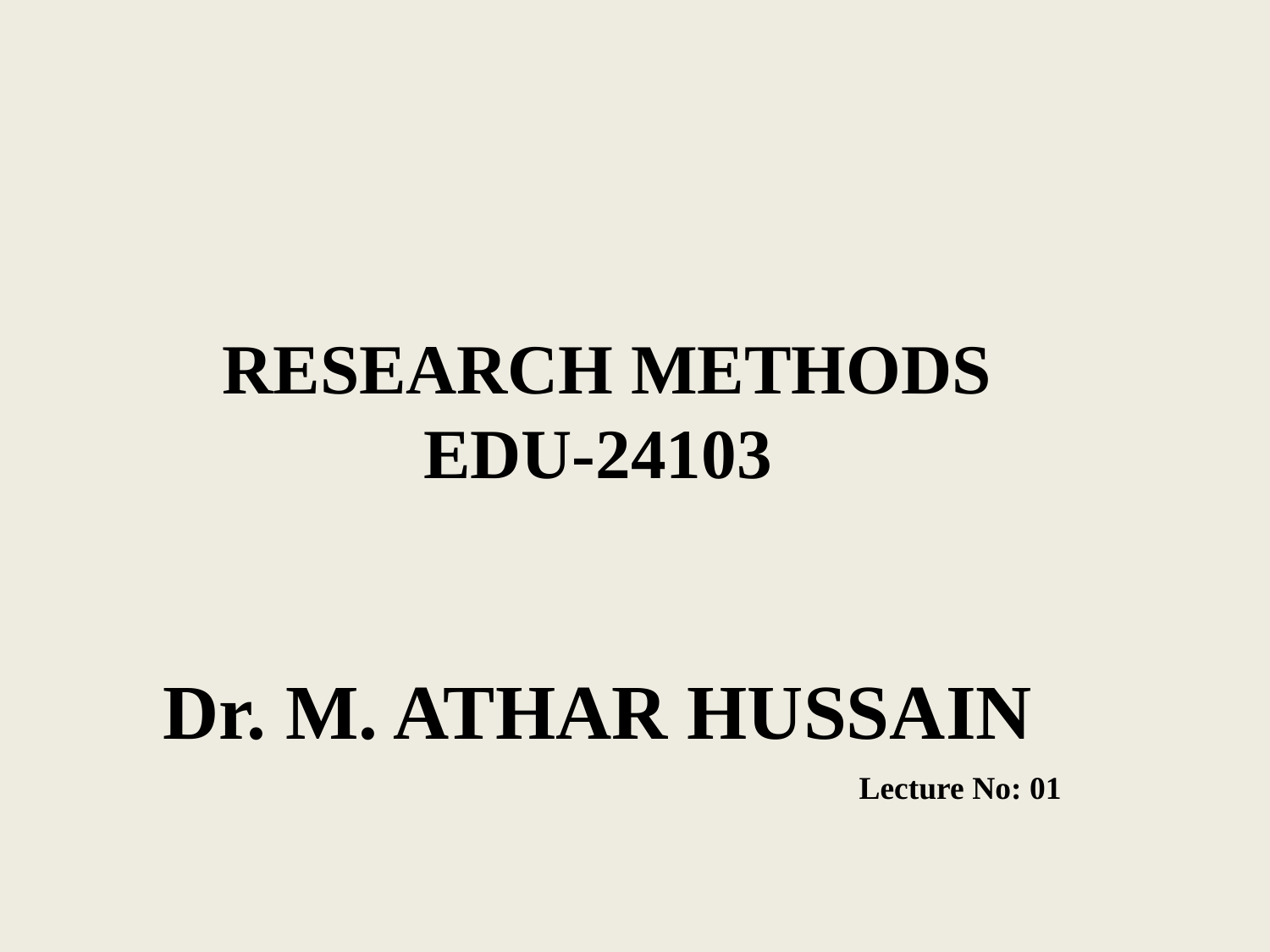

RESEARCH METHODS
EDU-24103

Dr. M. ATHAR HUSSAIN
Lecture No: 01